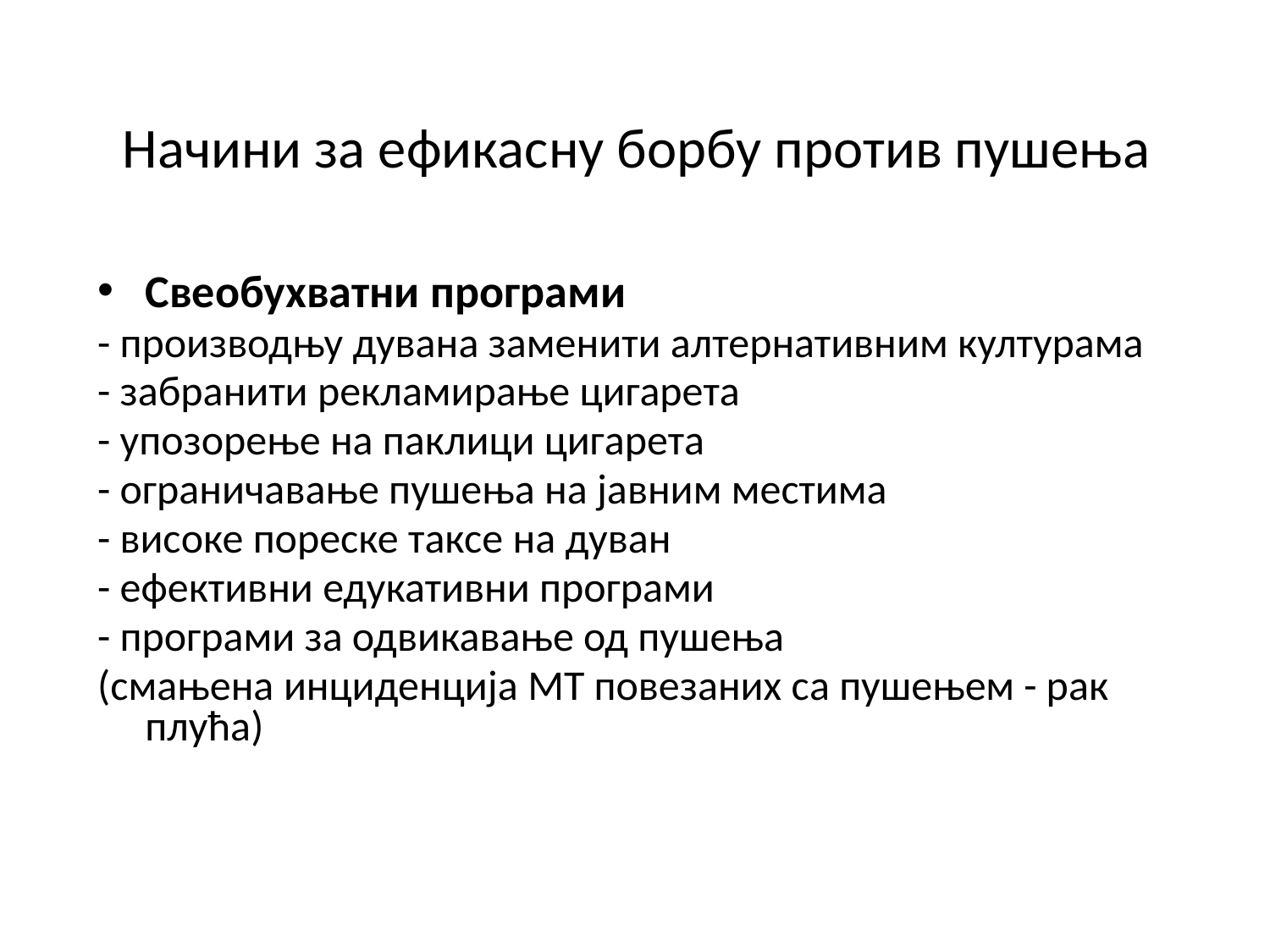

# Начини за ефикасну борбу против пушења
Свеобухватни програми
- производњу дувана заменити алтернативним културама
- забранити рекламирање цигарета
- упозорење на паклици цигарета
- ограничавање пушења на јавним местима
- високе пореске таксе на дуван
- ефективни едукативни програми
- програми за одвикавање од пушења
(смањена инциденција МТ повезаних са пушењем - рак плућа)